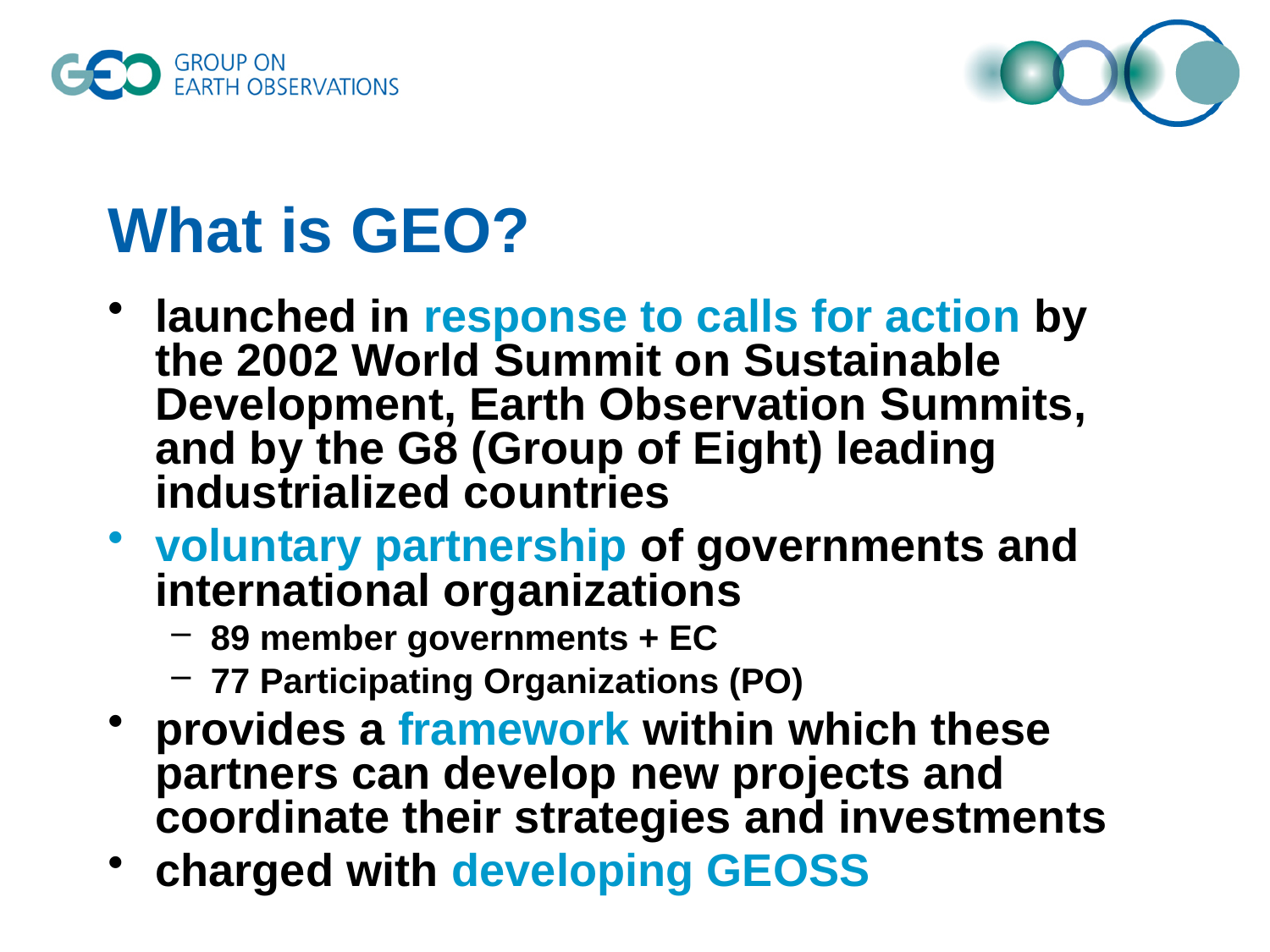

# What is GEO?
launched in response to calls for action by the 2002 World Summit on Sustainable Development, Earth Observation Summits, and by the G8 (Group of Eight) leading industrialized countries
voluntary partnership of governments and international organizations
89 member governments + EC
77 Participating Organizations (PO)
provides a framework within which these partners can develop new projects and coordinate their strategies and investments
charged with developing GEOSS